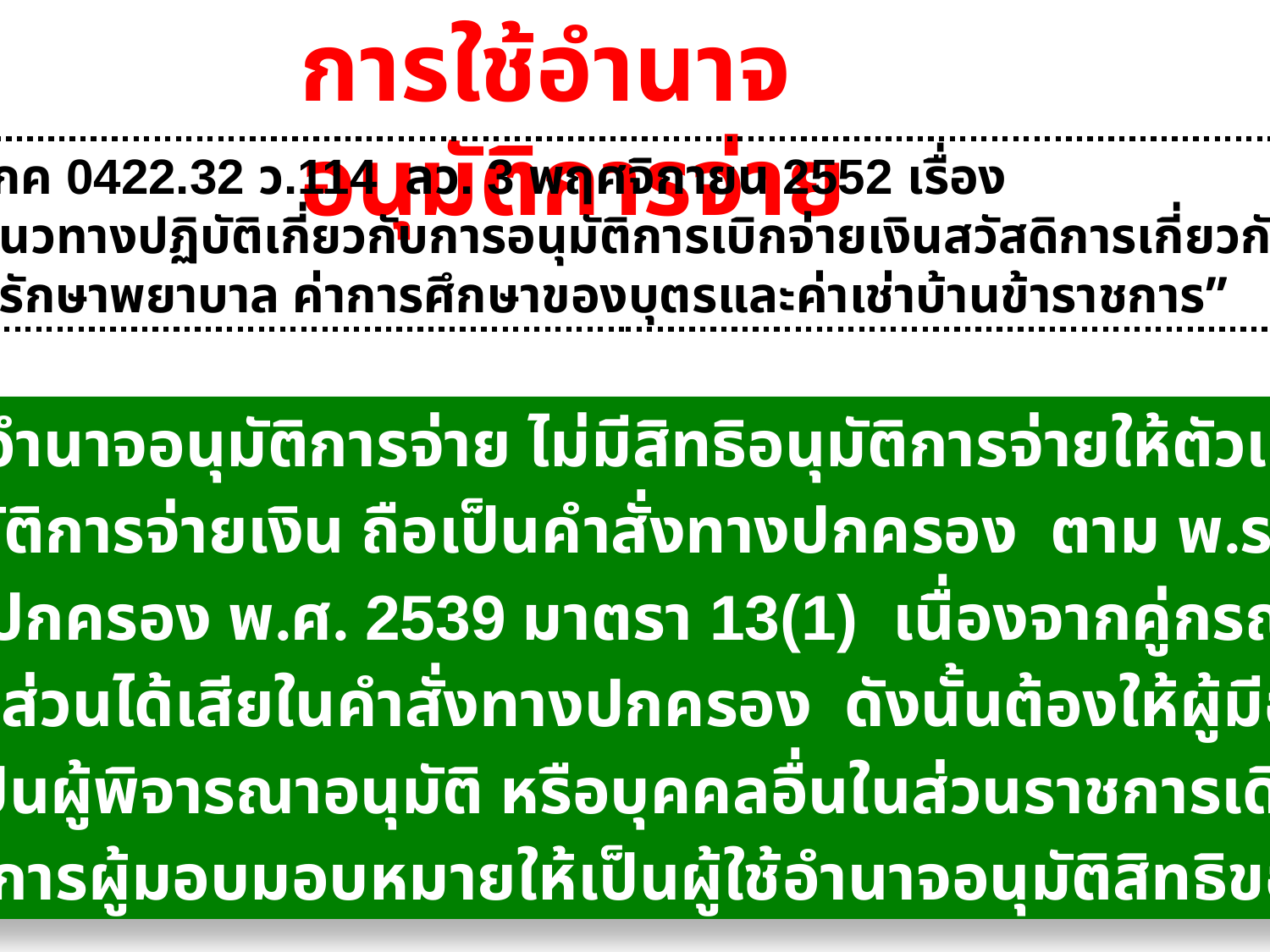

การใช้อำนาจอนุมัติการจ่าย
ที่ กค 0422.32 ว.114  ลว. 3 พฤศจิกายน 2552 เรื่อง
“แนวทางปฏิบัติเกี่ยวกับการอนุมัติการเบิกจ่ายเงินสวัสดิการเกี่ยวกับ
ค่ารักษาพยาบาล ค่าการศึกษาของบุตรและค่าเช่าบ้านข้าราชการ”

ผู้ได้รับมอบอำนาจอนุมัติการจ่าย ไม่มีสิทธิอนุมัติการจ่ายให้ตัวเอง เนื่อง
จากการอนุมัติการจ่ายเงิน ถือเป็นคำสั่งทางปกครอง  ตาม พ.ร.บ.วิธีปฏิบัติ
ราชการทางปกครอง พ.ศ. 2539 มาตรา 13(1)  เนื่องจากคู่กรณีเป็น
ตนเองและมีส่วนได้เสียในคำสั่งทางปกครอง  ดังนั้นต้องให้ผู้มีอำนาจที่
มอบหมายเป็นผู้พิจารณาอนุมัติ หรือบุคคลอื่นในส่วนราชการเดียวกันที่
หน.ส่วนราชการผู้มอบมอบหมายให้เป็นผู้ใช้อำนาจอนุมัติสิทธิของผู้นั้นแทน